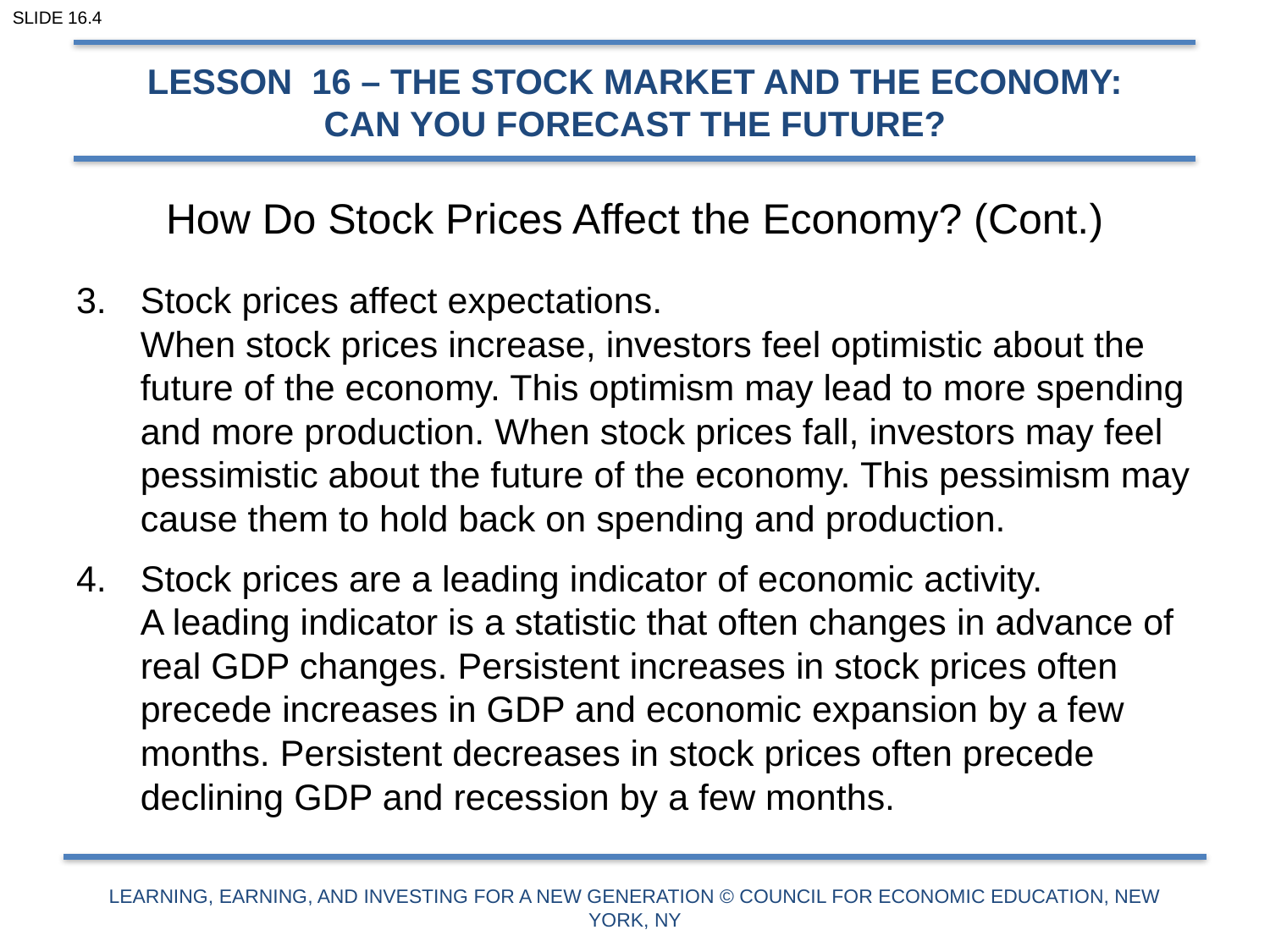

Slide 16.4
Lesson  16 – The Stock Market and the Economy:
Can you Forecast the Future?
# How Do Stock Prices Affect the Economy? (Cont.)
3.	Stock prices affect expectations.
When stock prices increase, investors feel optimistic about the future of the economy. This optimism may lead to more spending and more production. When stock prices fall, investors may feel pessimistic about the future of the economy. This pessimism may cause them to hold back on spending and production.
Stock prices are a leading indicator of economic activity.
A leading indicator is a statistic that often changes in advance of real GDP changes. Persistent increases in stock prices often precede increases in GDP and economic expansion by a few months. Persistent decreases in stock prices often precede declining GDP and recession by a few months.